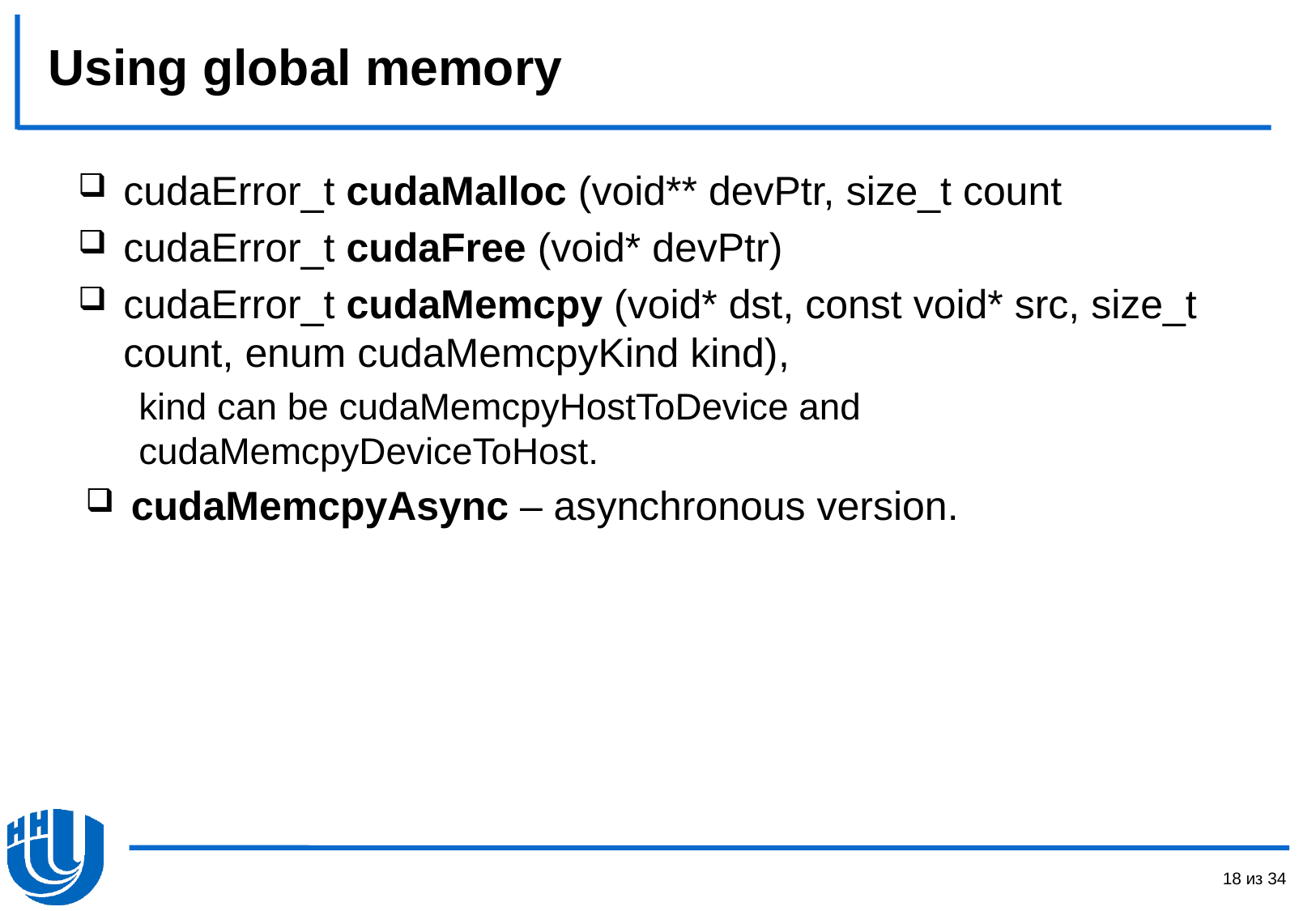

# Using global memory
cudaError_t cudaMalloc (void** devPtr, size_t count
cudaError_t cudaFree (void* devPtr)
cudaError_t cudaMemcpy (void* dst, const void* src, size_t count, enum cudaMemcpyKind kind),
kind can be cudaMemcpyHostToDevice and cudaMemcpyDeviceToHost.
cudaMemcpyAsync – asynchronous version.

18